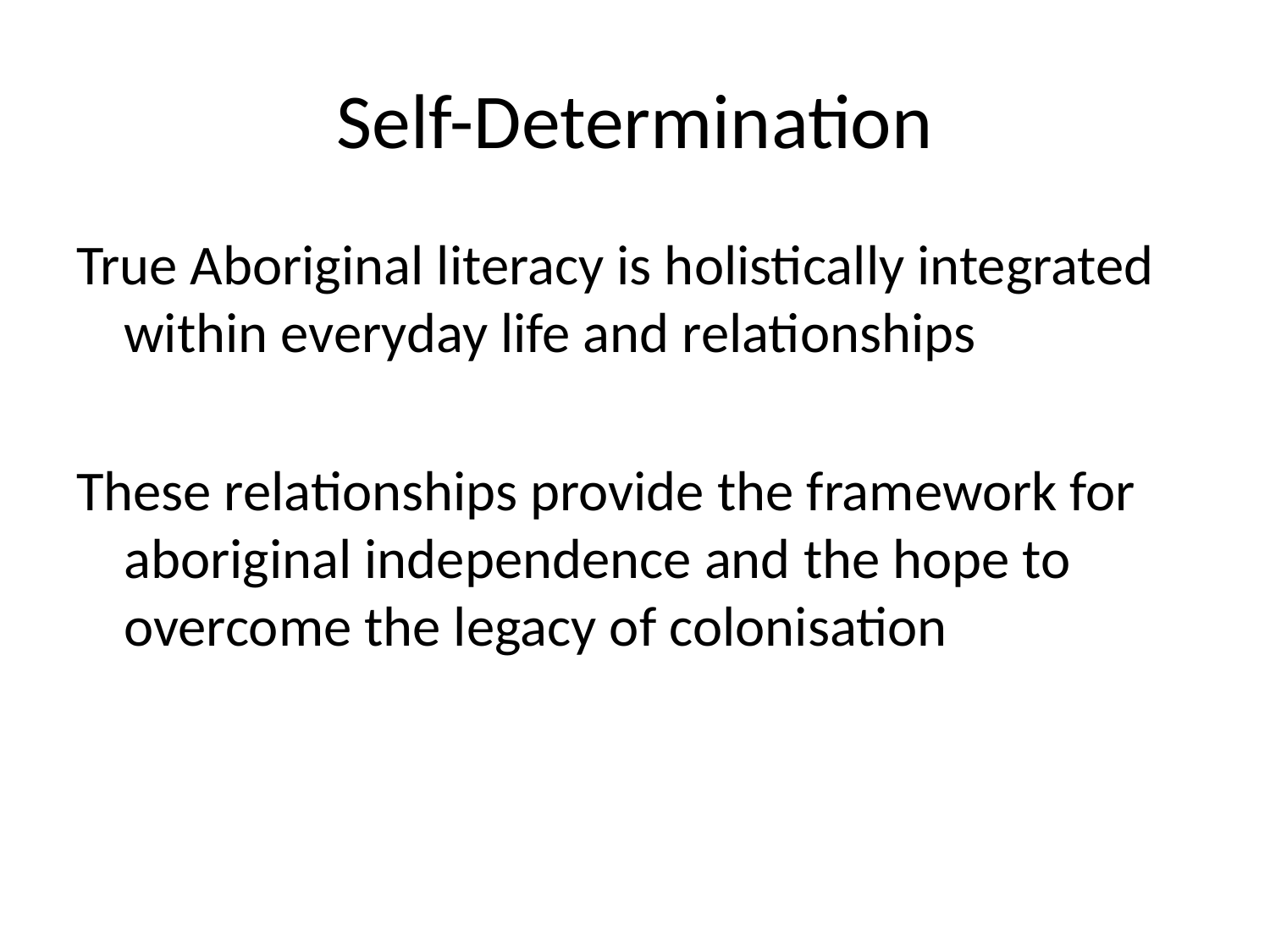

# Self-Determination
True Aboriginal literacy is holistically integrated within everyday life and relationships

These relationships provide the framework for aboriginal independence and the hope to overcome the legacy of colonisation